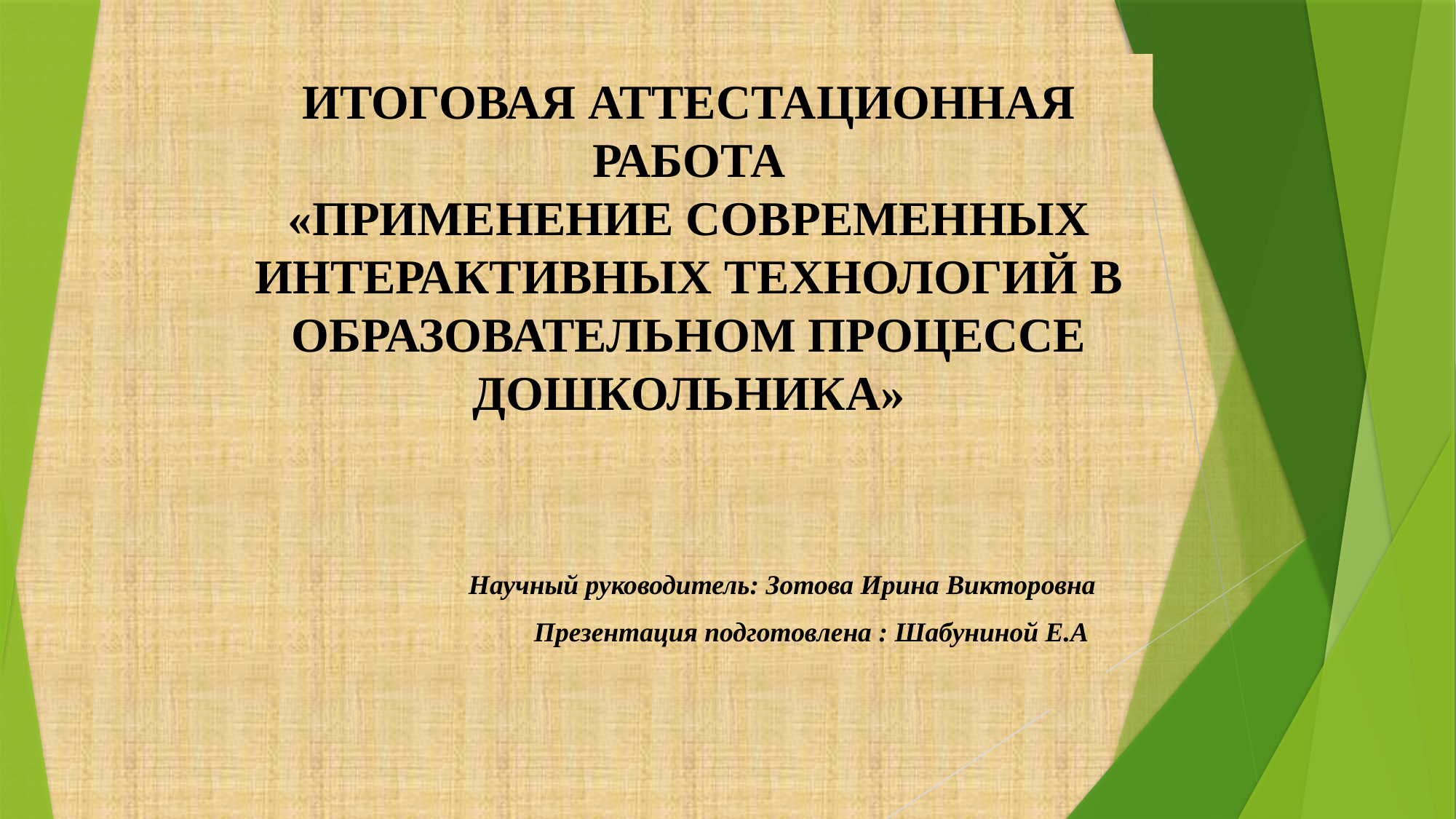

# ИТОГОВАЯ АТТЕСТАЦИОННАЯ РАБОТА «ПРИМЕНЕНИЕ СОВРЕМЕННЫХ ИНТЕРАКТИВНЫХ ТЕХНОЛОГИЙ В ОБРАЗОВАТЕЛЬНОМ ПРОЦЕССЕ ДОШКОЛЬНИКА»
Научный руководитель: Зотова Ирина Викторовна
Презентация подготовлена : Шабуниной Е.А